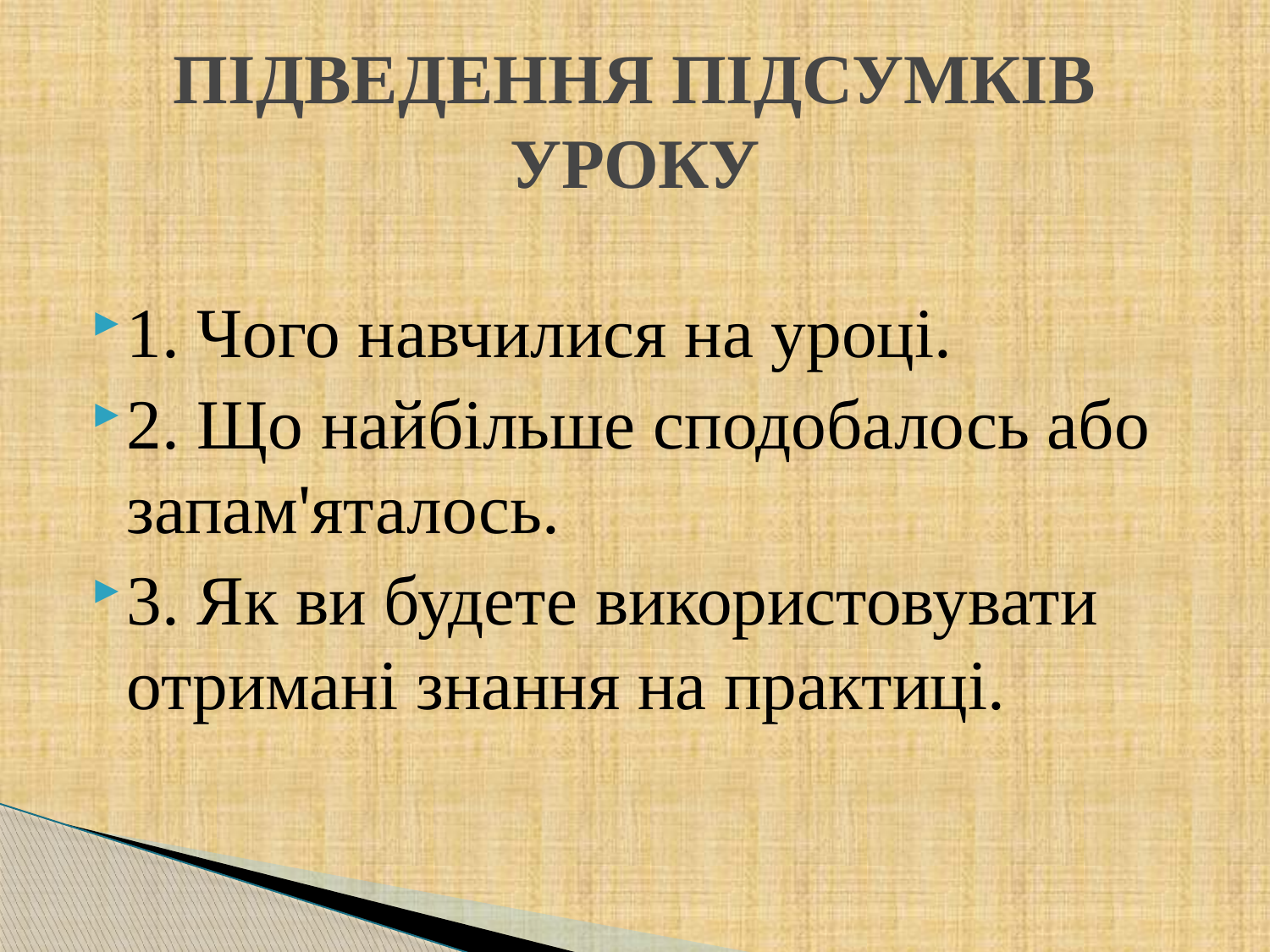

# ПІДВЕДЕННЯ ПІДСУМКІВ УРОКУ

1. Чого навчилися на уроці.
2. Що найбільше сподобалось або запам'яталось.
3. Як ви будете використовувати отримані знання на практиці.